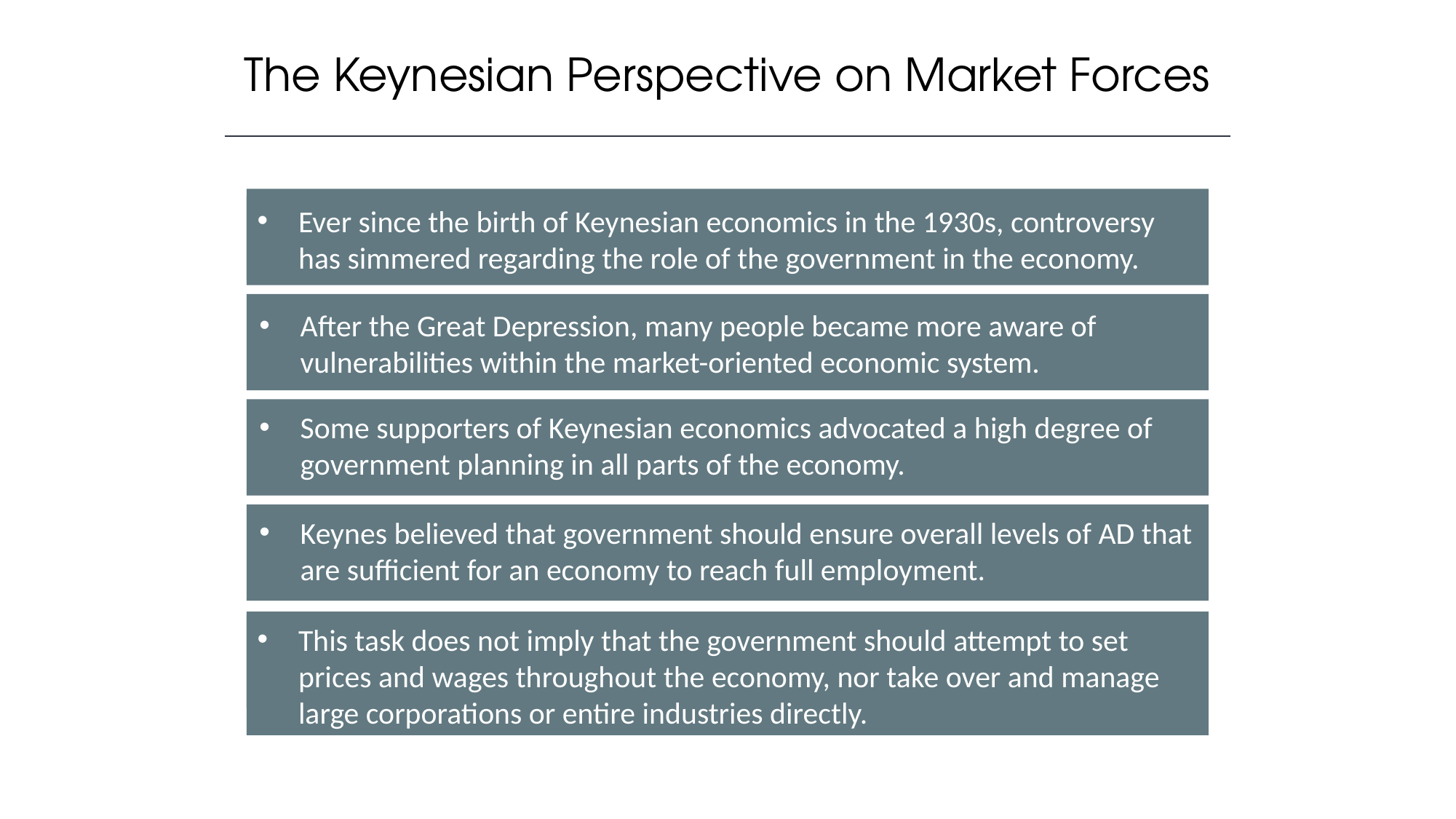

The Keynesian Perspective on Market Forces

Ever since the birth of Keynesian economics in the 1930s, controversy has simmered regarding the role of the government in the economy.

After the Great Depression, many people became more aware of vulnerabilities within the market-oriented economic system.

Some supporters of Keynesian economics advocated a high degree of government planning in all parts of the economy.

Keynes believed that government should ensure overall levels of AD that are sufficient for an economy to reach full employment.

This task does not imply that the government should attempt to set prices and wages throughout the economy, nor take over and manage large corporations or entire industries directly.